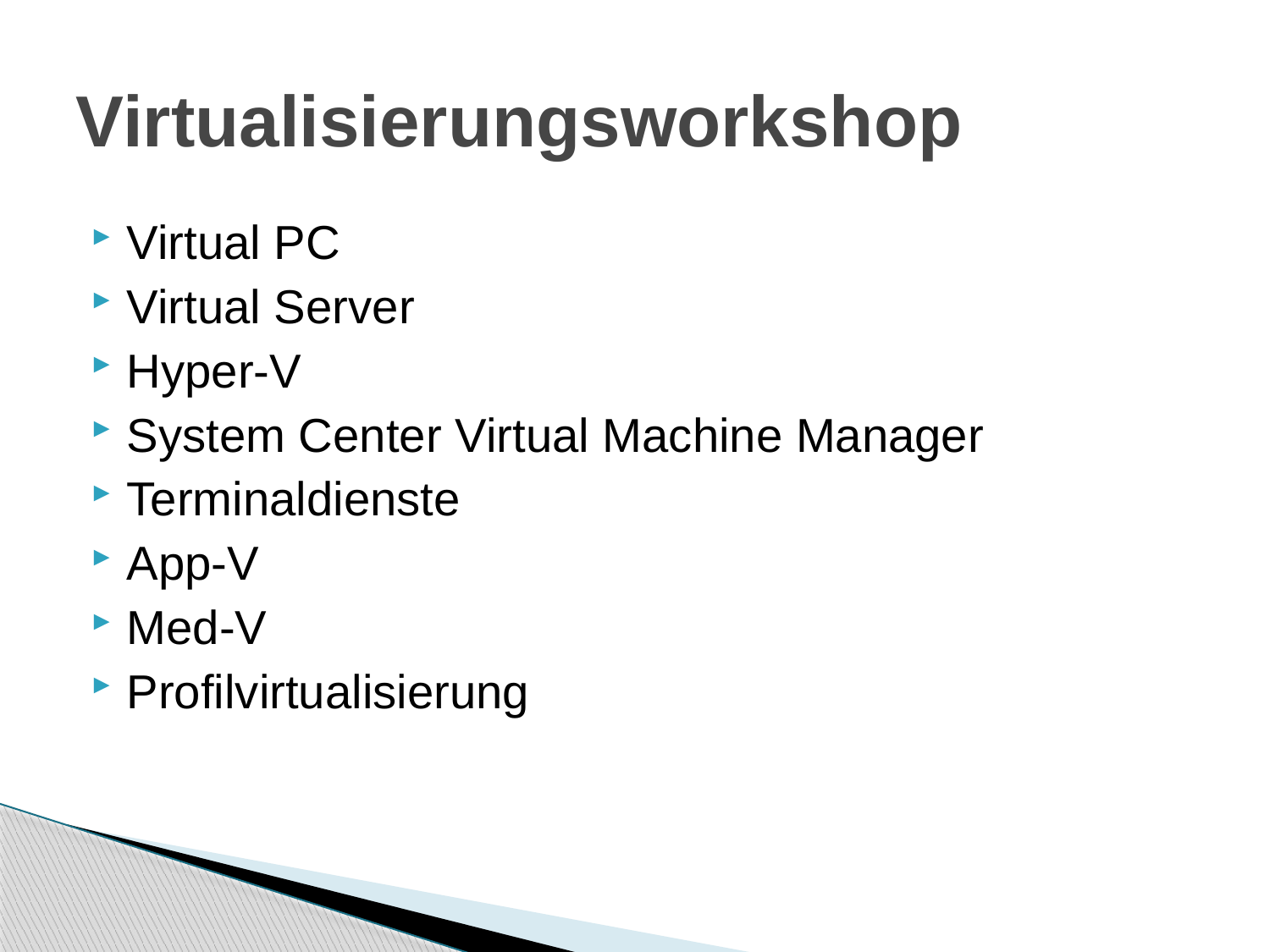

# Virtualisierungsworkshop
Virtual PC
Virtual Server
Hyper-V
System Center Virtual Machine Manager
Terminaldienste
App-V
Med-V
Profilvirtualisierung